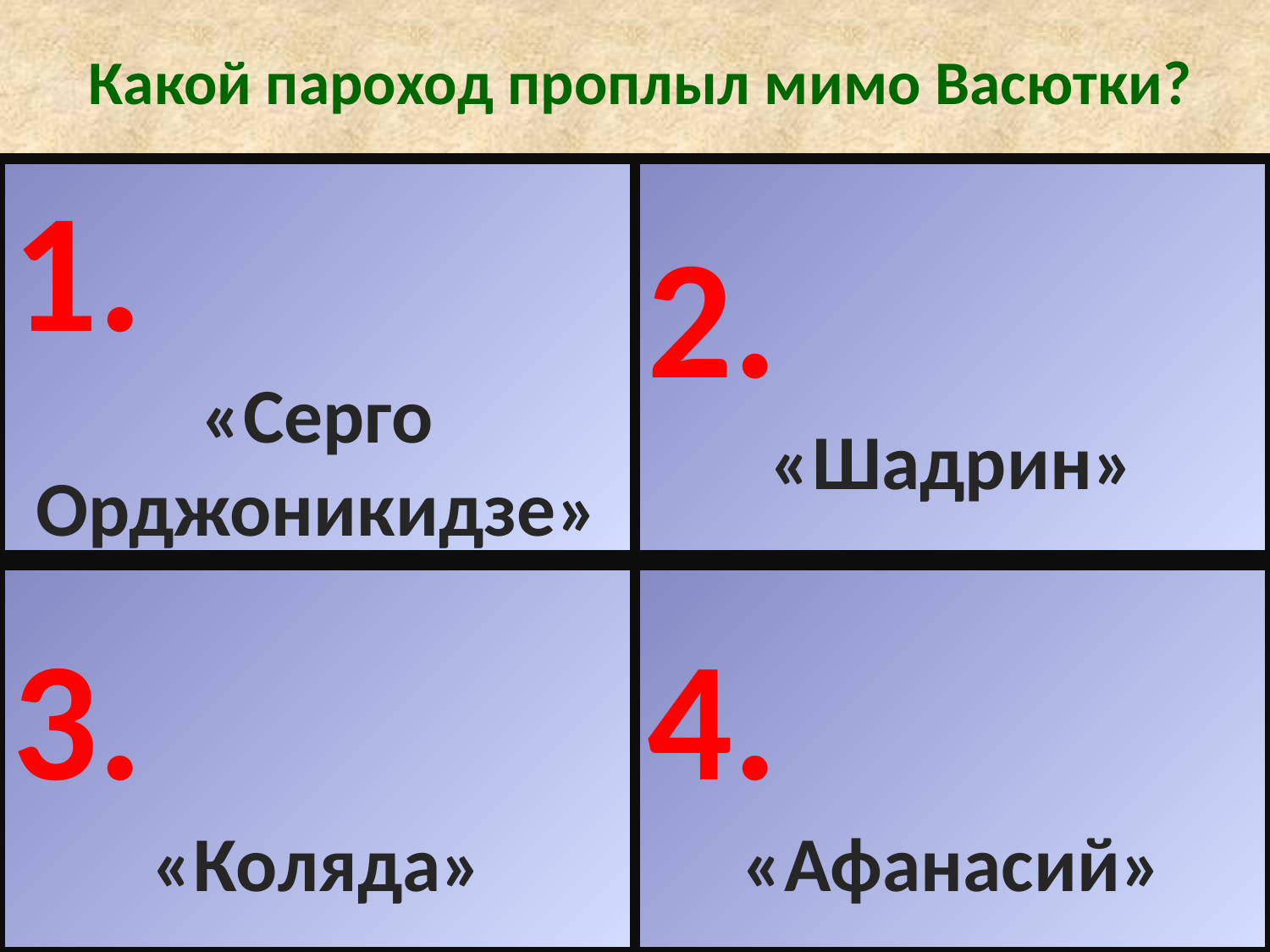

# Какой пароход проплыл мимо Васютки?
1.
«Серго Орджоникидзе»
2.
«Шадрин»
3.
«Коляда»
4.
«Афанасий»